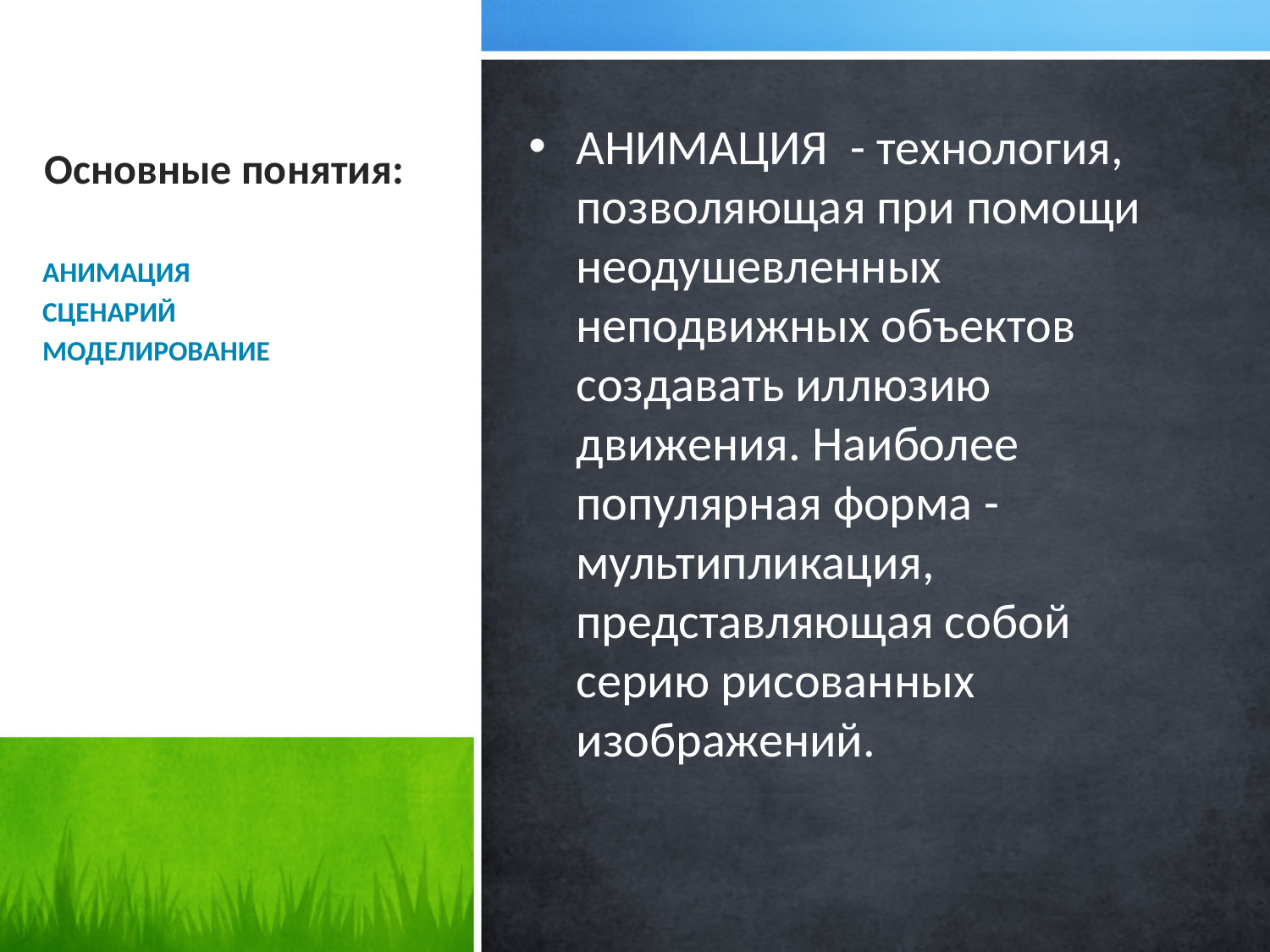

# Основные понятия:
АНИМАЦИЯ  - технология, позволяющая при помощи неодушевленных неподвижных объектов создавать иллюзию движения. Наиболее популярная форма - мультипликация, представляющая собой серию рисованных изображений.
АНИМАЦИЯ
СЦЕНАРИЙ
МОДЕЛИРОВАНИЕ